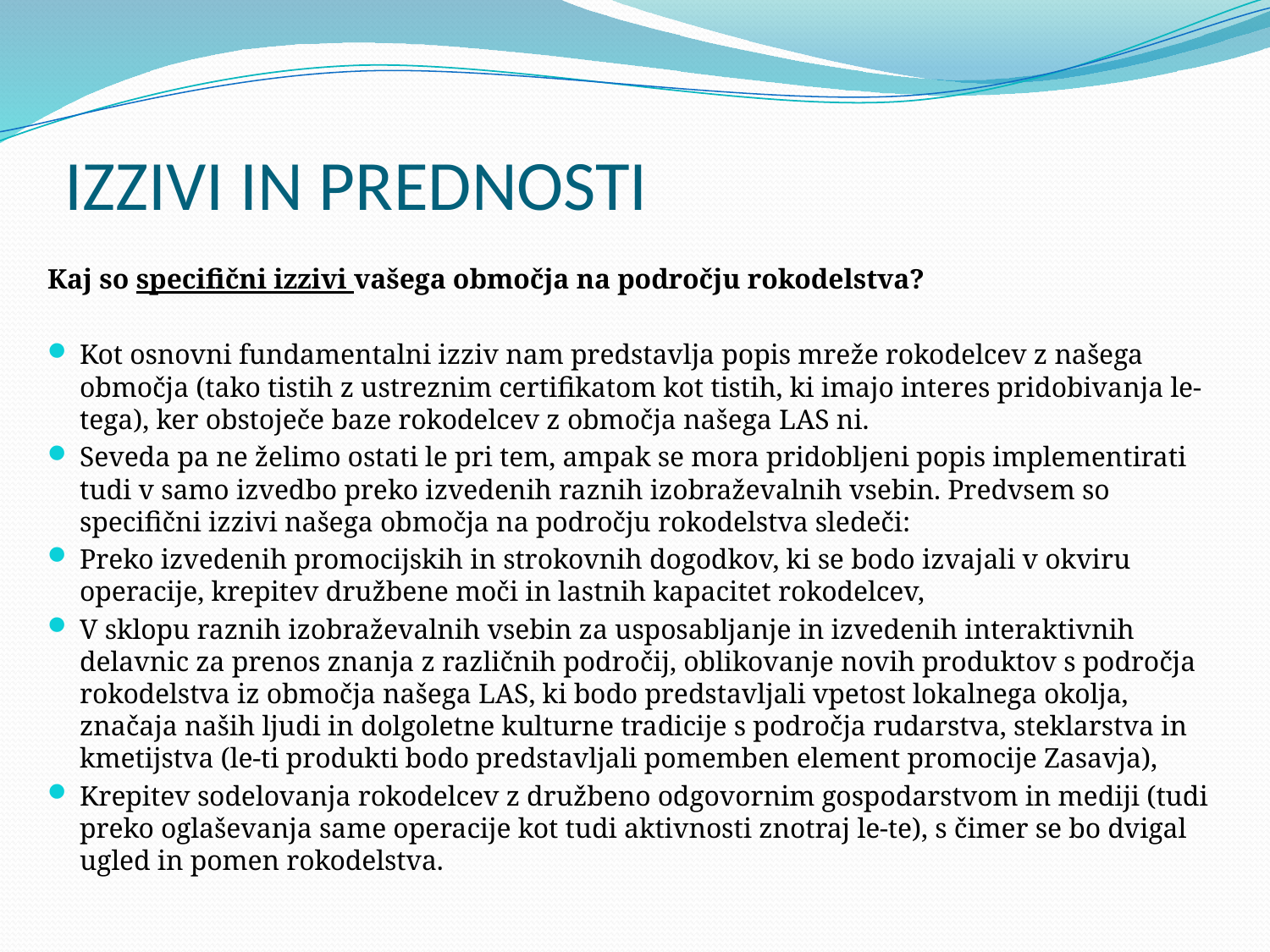

# IZZIVI IN PREDNOSTI
Kaj so specifični izzivi vašega območja na področju rokodelstva?

Kot osnovni fundamentalni izziv nam predstavlja popis mreže rokodelcev z našega območja (tako tistih z ustreznim certifikatom kot tistih, ki imajo interes pridobivanja le-tega), ker obstoječe baze rokodelcev z območja našega LAS ni.
Seveda pa ne želimo ostati le pri tem, ampak se mora pridobljeni popis implementirati tudi v samo izvedbo preko izvedenih raznih izobraževalnih vsebin. Predvsem so specifični izzivi našega območja na področju rokodelstva sledeči:
Preko izvedenih promocijskih in strokovnih dogodkov, ki se bodo izvajali v okviru operacije, krepitev družbene moči in lastnih kapacitet rokodelcev,
V sklopu raznih izobraževalnih vsebin za usposabljanje in izvedenih interaktivnih delavnic za prenos znanja z različnih področij, oblikovanje novih produktov s področja rokodelstva iz območja našega LAS, ki bodo predstavljali vpetost lokalnega okolja, značaja naših ljudi in dolgoletne kulturne tradicije s področja rudarstva, steklarstva in kmetijstva (le-ti produkti bodo predstavljali pomemben element promocije Zasavja),
Krepitev sodelovanja rokodelcev z družbeno odgovornim gospodarstvom in mediji (tudi preko oglaševanja same operacije kot tudi aktivnosti znotraj le-te), s čimer se bo dvigal ugled in pomen rokodelstva.